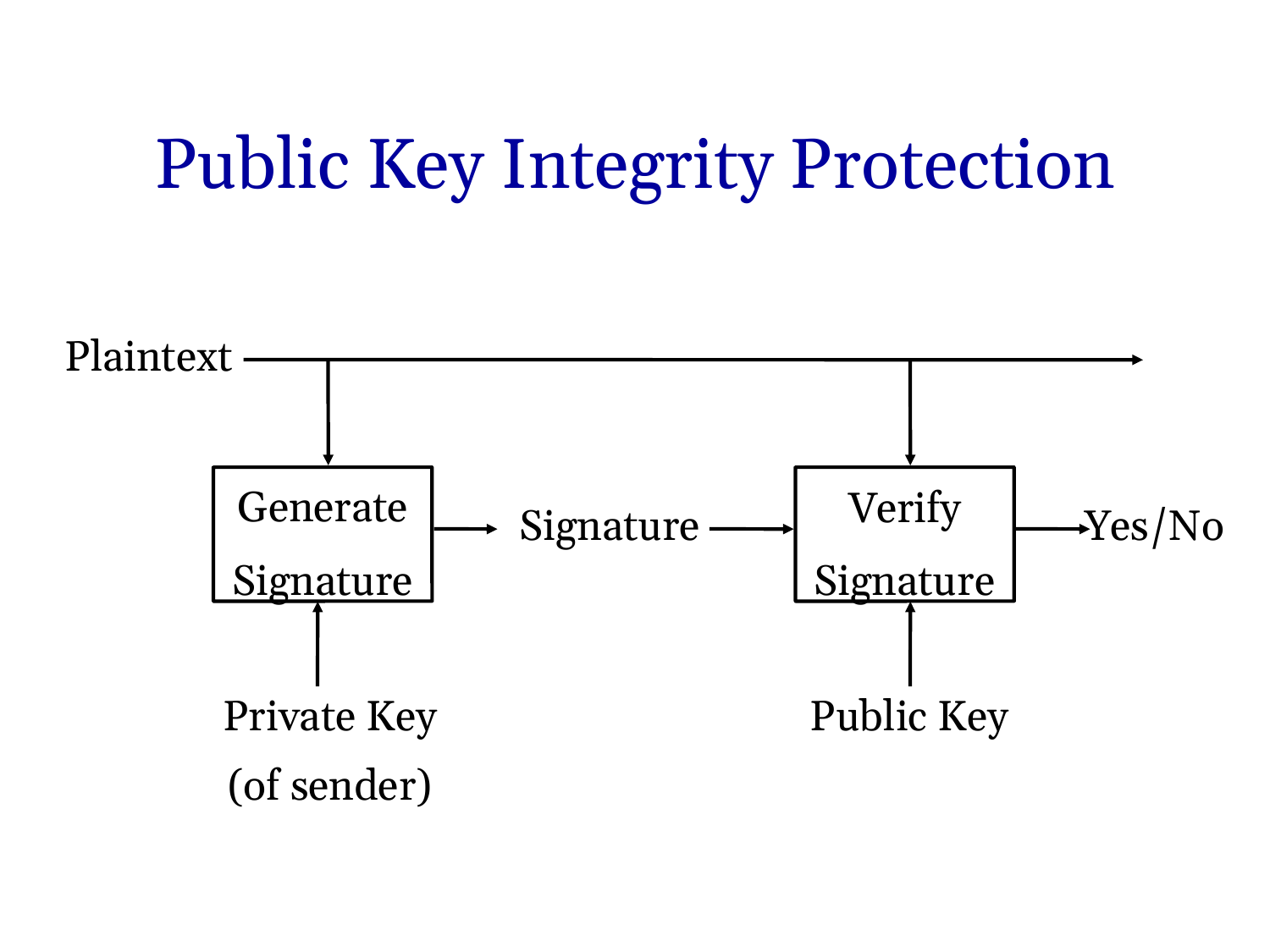

# Public Key Integrity Protection
Plaintext

Generate
Signature
Verify
Signature
Yes/No
Signature

Private Key
(of sender)
Public Key